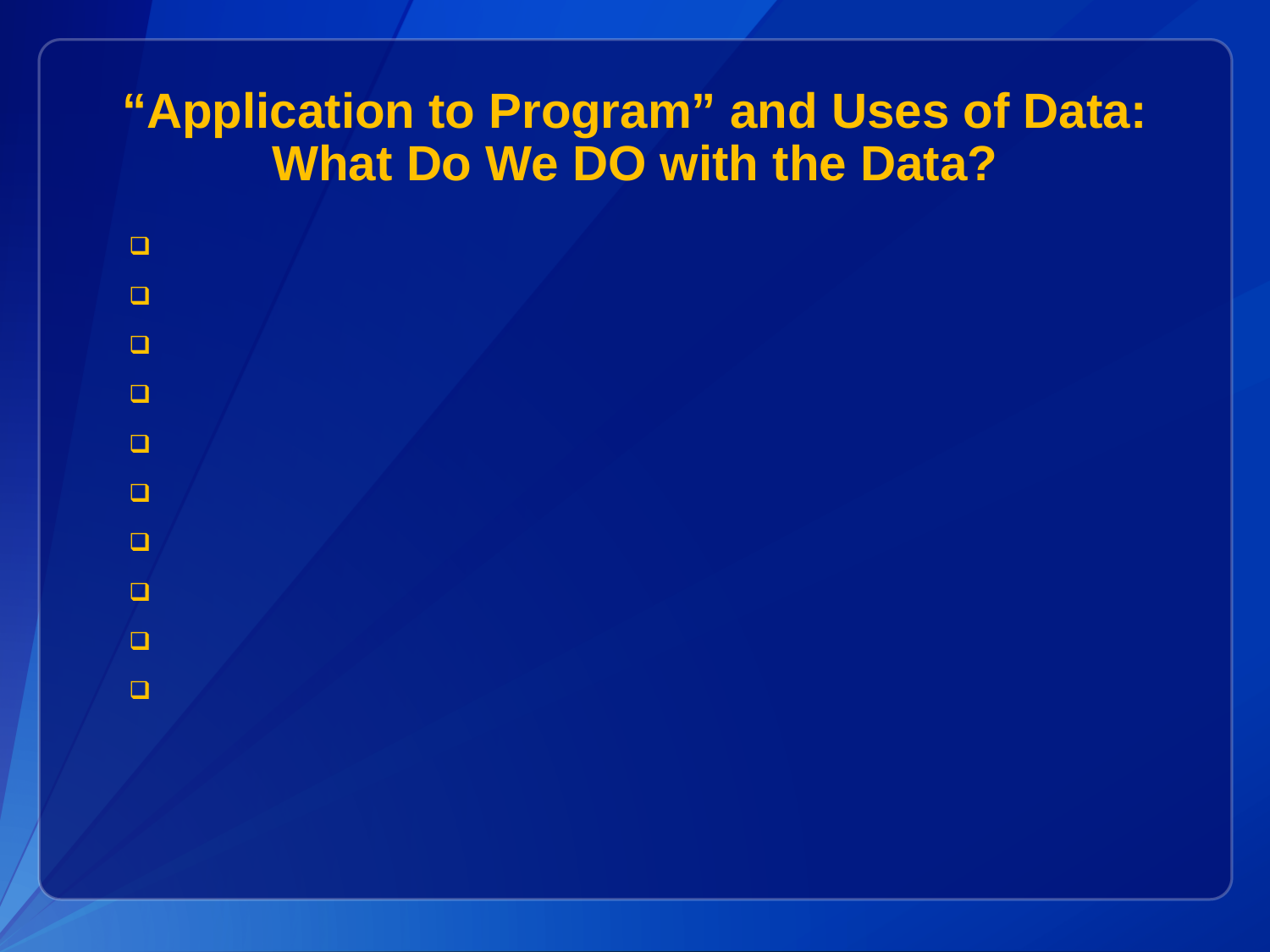

# “Application to Program” and Uses of Data: What Do We DO with the Data?